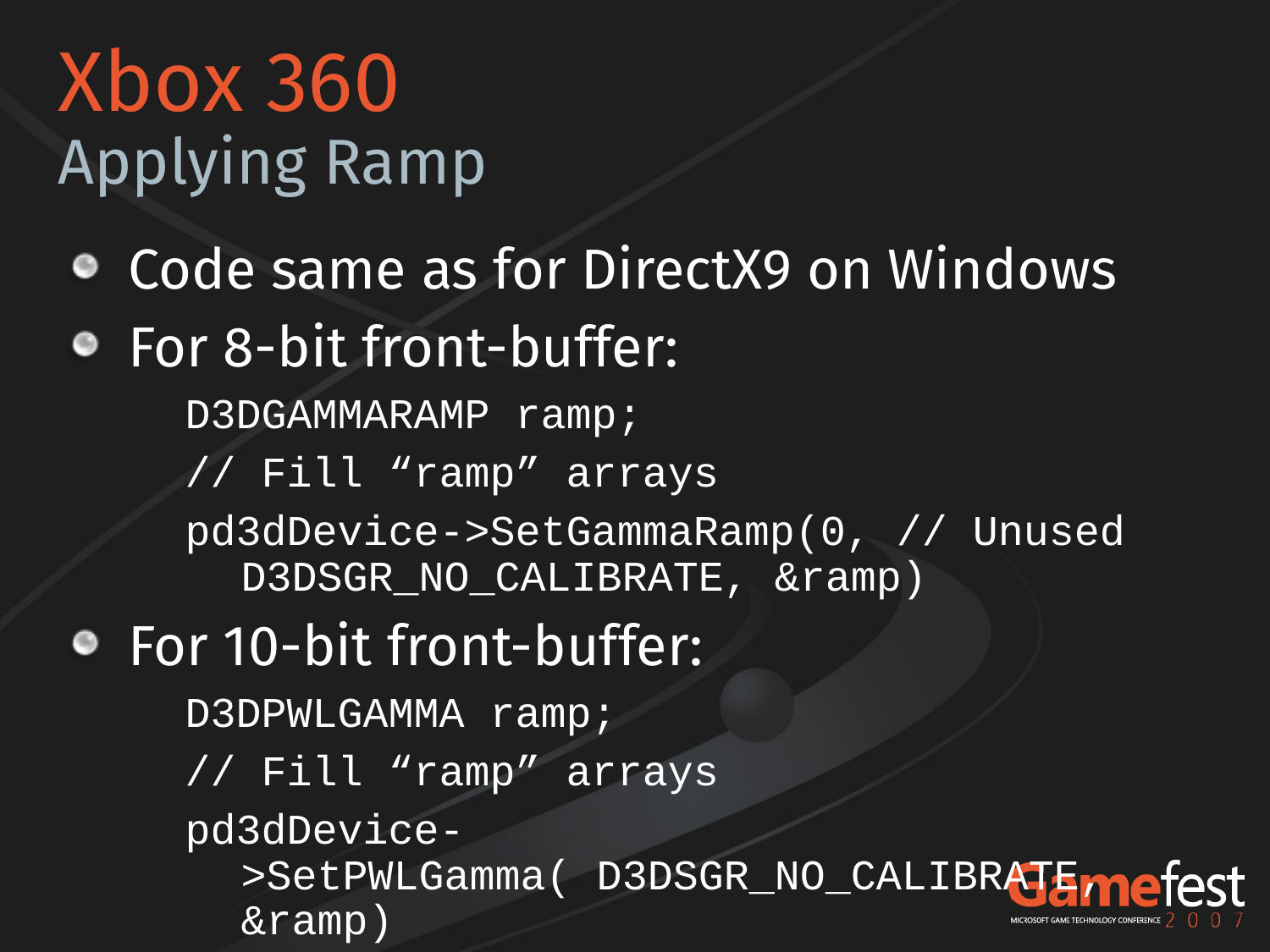

# Xbox 360 Applying Ramp
Code same as for DirectX9 on Windows
For 8-bit front-buffer:
D3DGAMMARAMP ramp;
// Fill “ramp” arrays
pd3dDevice->SetGammaRamp(0, // Unused D3DSGR_NO_CALIBRATE, &ramp)
For 10-bit front-buffer:
D3DPWLGAMMA ramp;
// Fill “ramp” arrays
pd3dDevice->SetPWLGamma( D3DSGR_NO_CALIBRATE, &ramp)